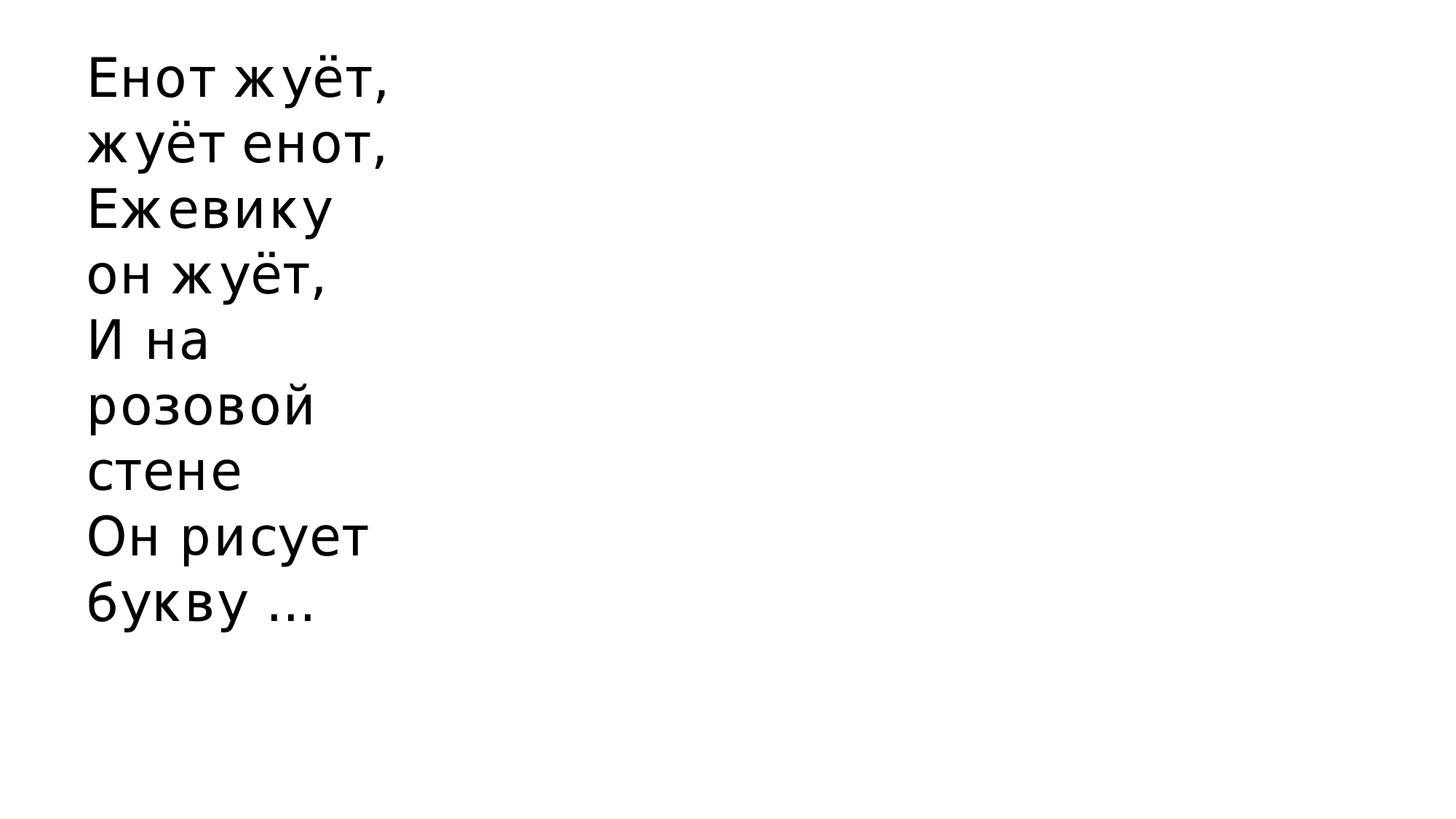

Енот жуёт, жуёт енот,
Ежевику он жуёт,
И на розовой стене 
Он рисует букву ...